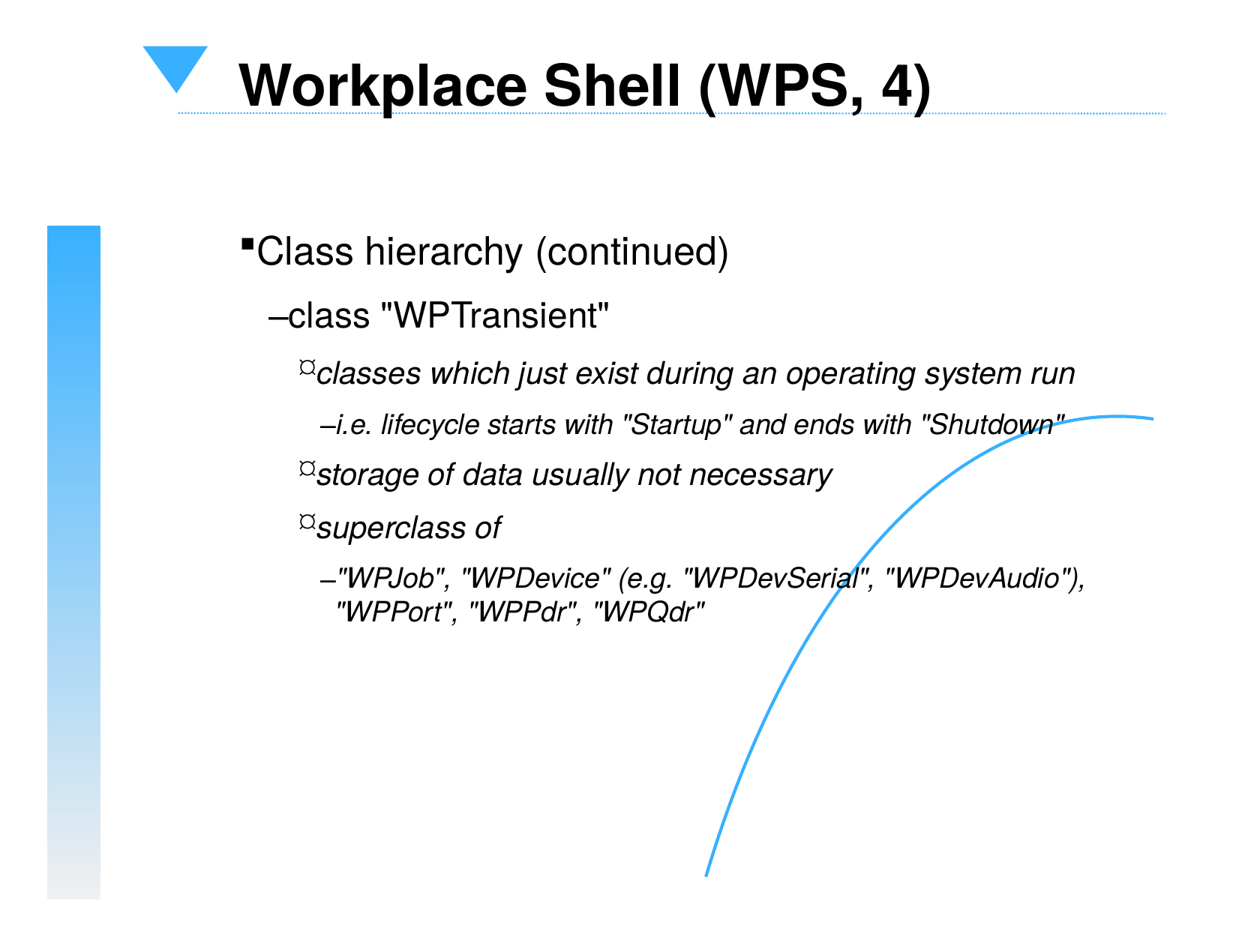

Workplace Shell (WPS, 4)

Class hierarchy (continued)
class "WPTransient"
classes which just exist during an operating system run
i.e. lifecycle starts with "Startup" and ends with "Shutdown"
storage of data usually not necessary
superclass of
"WPJob", "WPDevice" (e.g. "WPDevSerial", "WPDevAudio"), "WPPort", "WPPdr", "WPQdr"